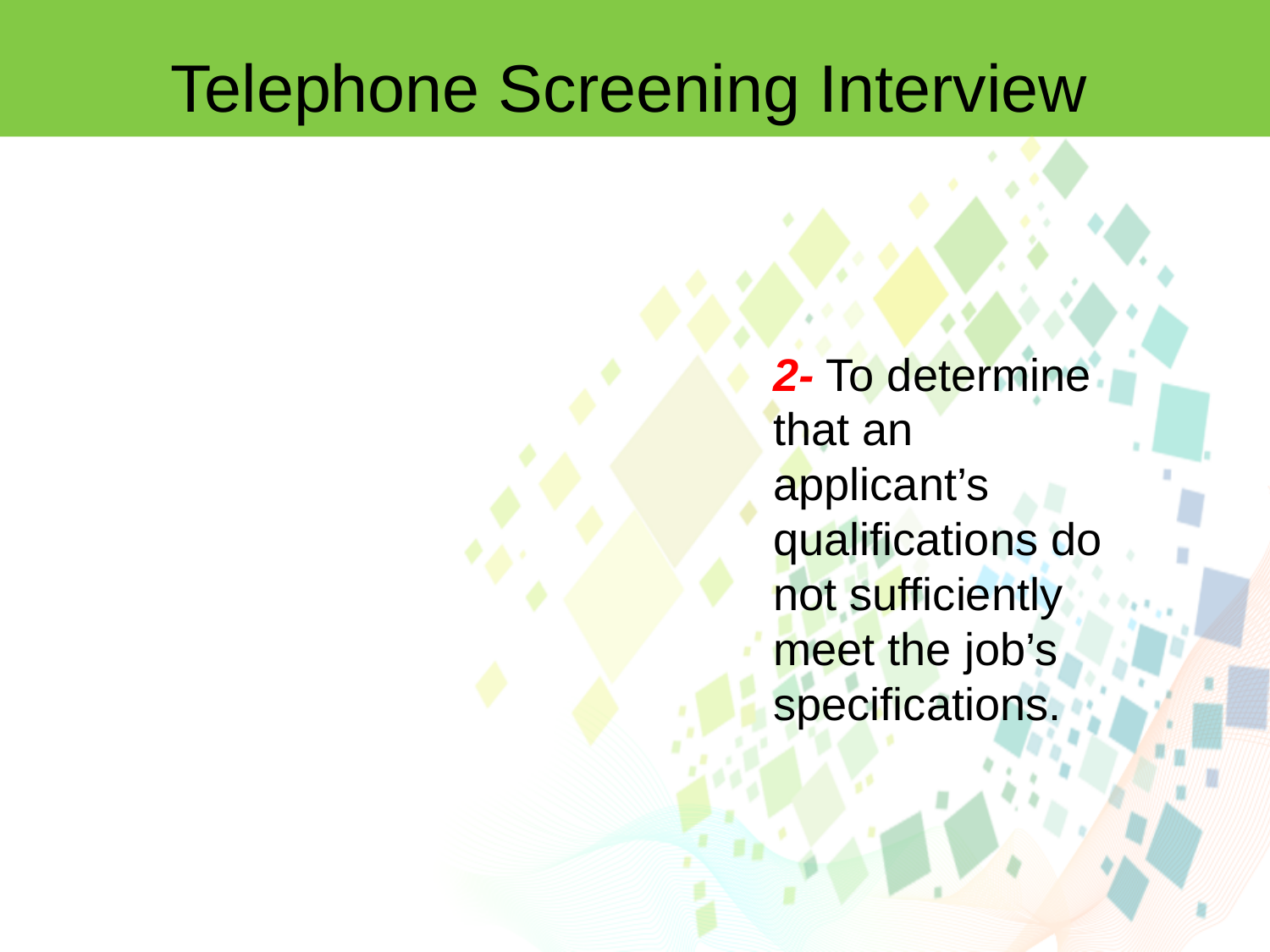

Telephone Screening Interview
2- To determine that an applicant’s
qualifications do not sufficiently meet the job’s specifications.